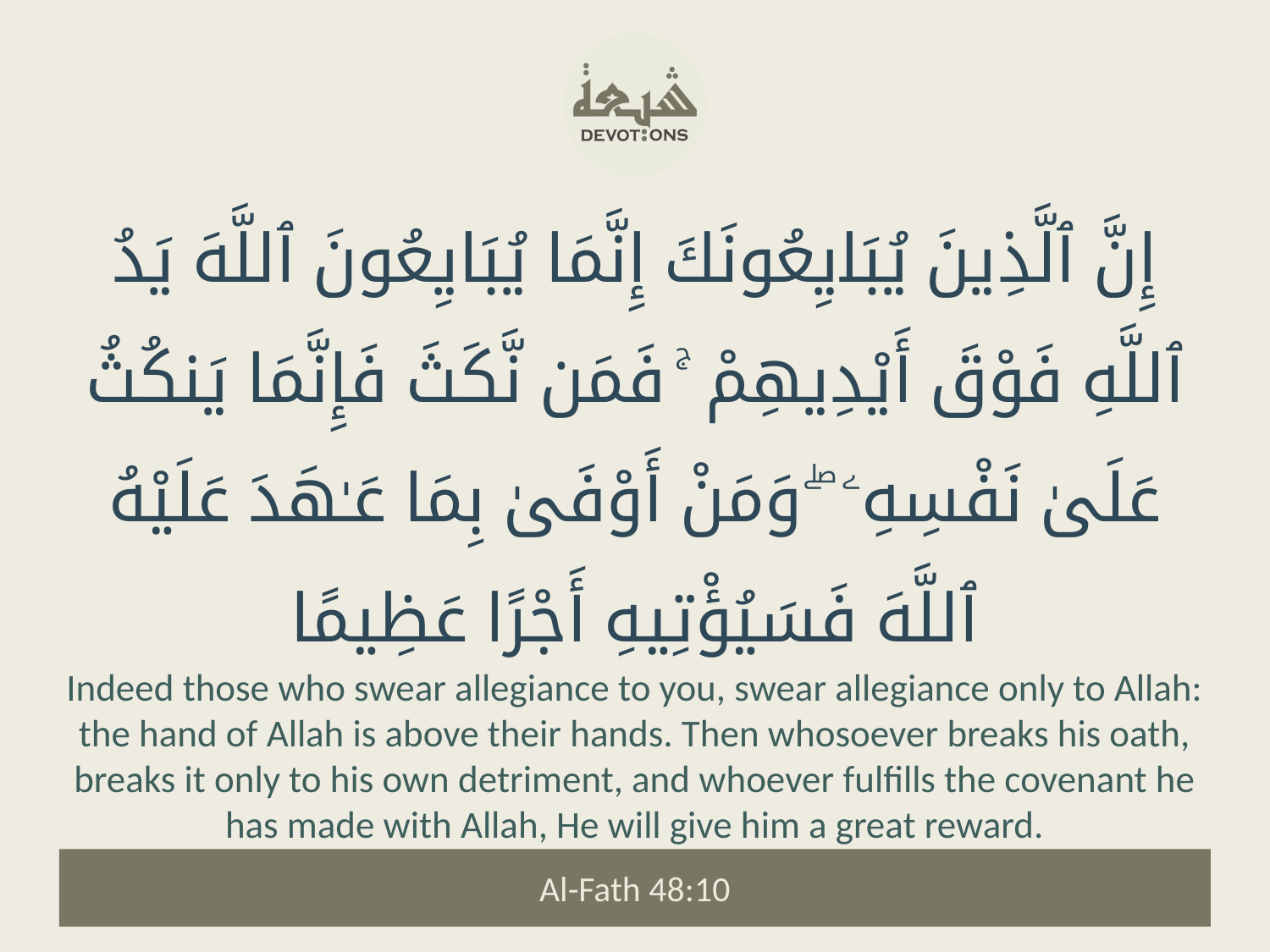

إِنَّ ٱلَّذِينَ يُبَايِعُونَكَ إِنَّمَا يُبَايِعُونَ ٱللَّهَ يَدُ ٱللَّهِ فَوْقَ أَيْدِيهِمْ ۚ فَمَن نَّكَثَ فَإِنَّمَا يَنكُثُ عَلَىٰ نَفْسِهِۦ ۖ وَمَنْ أَوْفَىٰ بِمَا عَـٰهَدَ عَلَيْهُ ٱللَّهَ فَسَيُؤْتِيهِ أَجْرًا عَظِيمًا
Indeed those who swear allegiance to you, swear allegiance only to Allah: the hand of Allah is above their hands. Then whosoever breaks his oath, breaks it only to his own detriment, and whoever fulfills the covenant he has made with Allah, He will give him a great reward.
Al-Fath 48:10